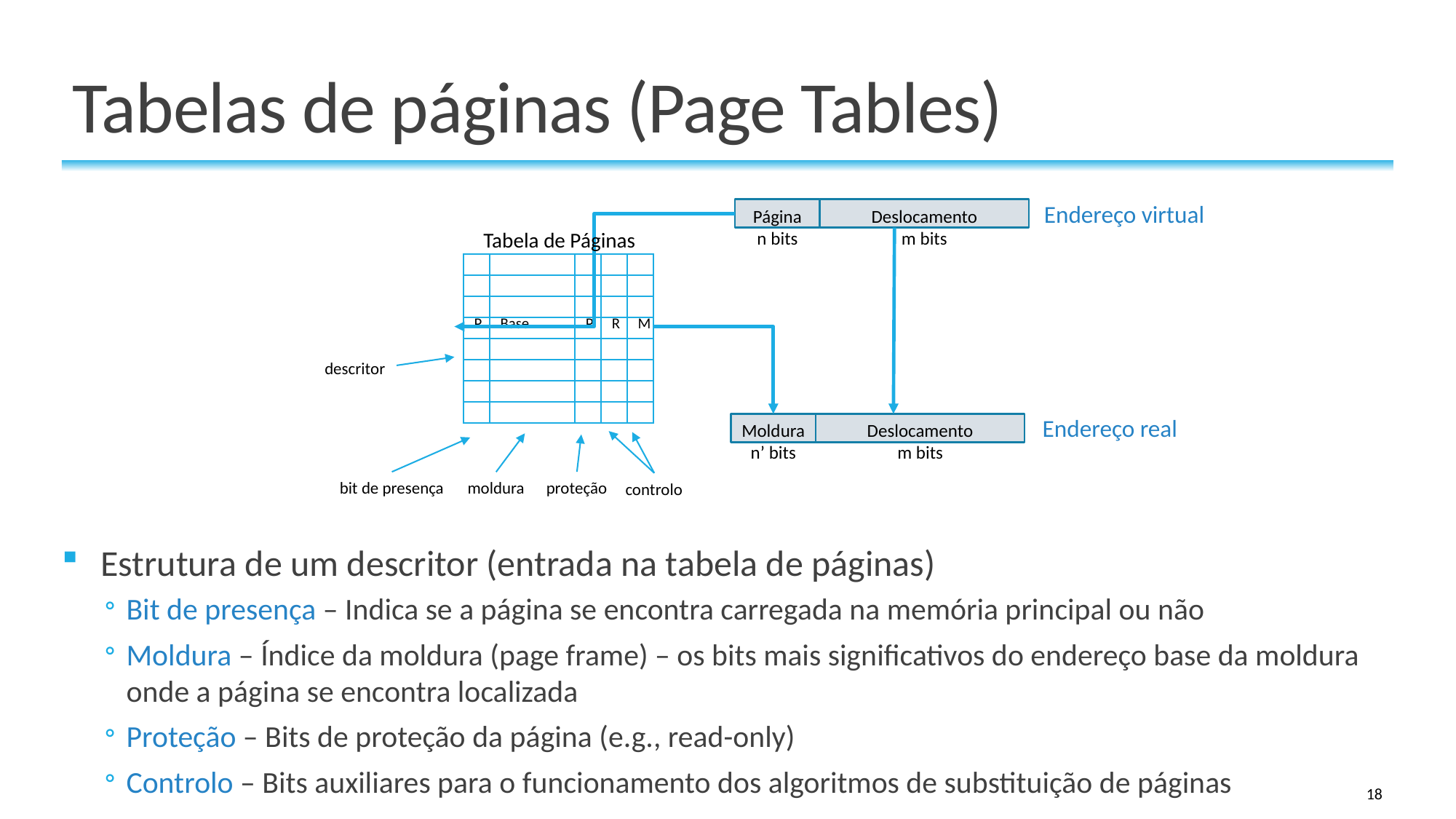

# Tabelas de páginas (Page Tables)
Endereço virtual
Página
n bits
Deslocamento
m bits

Estrutura de um descritor (entrada na tabela de páginas)
Bit de presença – Indica se a página se encontra carregada na memória principal ou não
Moldura – Índice da moldura (page frame) – os bits mais significativos do endereço base da moldura onde a página se encontra localizada
Proteção – Bits de proteção da página (e.g., read-only)
Controlo – Bits auxiliares para o funcionamento dos algoritmos de substituição de páginas
Tabela de Páginas
|  |  |  |  |  |
| --- | --- | --- | --- | --- |
|  |  |  |  |  |
|  |  |  |  |  |
| P | Base | P | R | M |
|  |  |  |  |  |
|  |  |  |  |  |
|  |  |  |  |  |
|  |  |  |  |  |
descritor
Endereço real
Moldura
n’ bits
Deslocamento
m bits
bit de presença
proteção
moldura
controlo
18